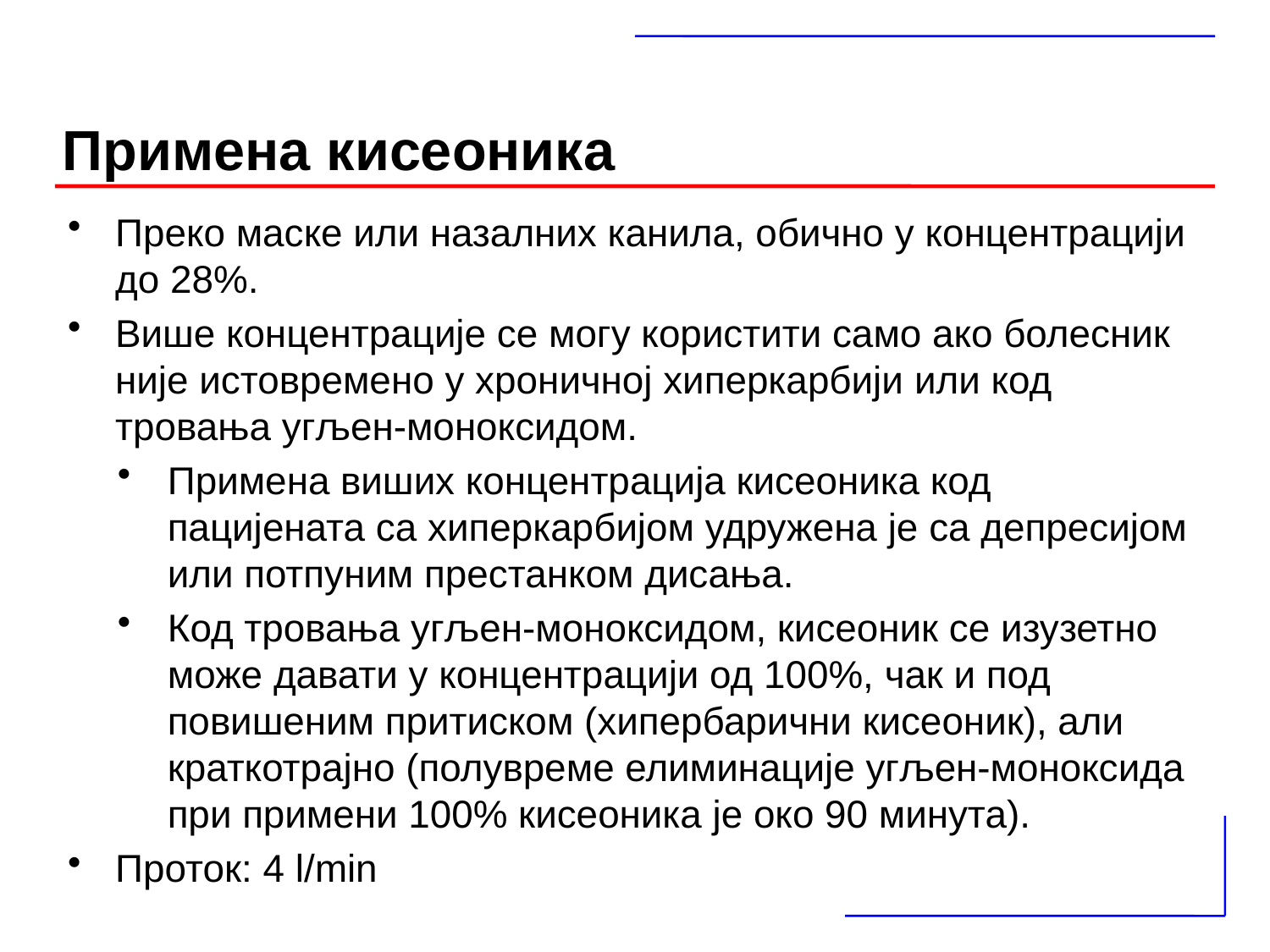

# Примена кисеоника
Преко маске или назалних канила, обично у концентрацији до 28%.
Више концентрације се могу користити само ако болесник није истовремено у хроничној хиперкарбији или код тровања угљен-моноксидом.
Примена виших концентрација кисеоника код пацијената са хиперкарбијом удружена је са депресијом или потпуним престанком дисања.
Код тровања угљен-моноксидом, кисеоник се изузетно може давати у концентрацији од 100%, чак и под повишеним притиском (хипербарични кисеоник), али краткотрајно (полувреме елиминације угљен-моноксида при примени 100% кисеоника је око 90 минута).
Проток: 4 l/min